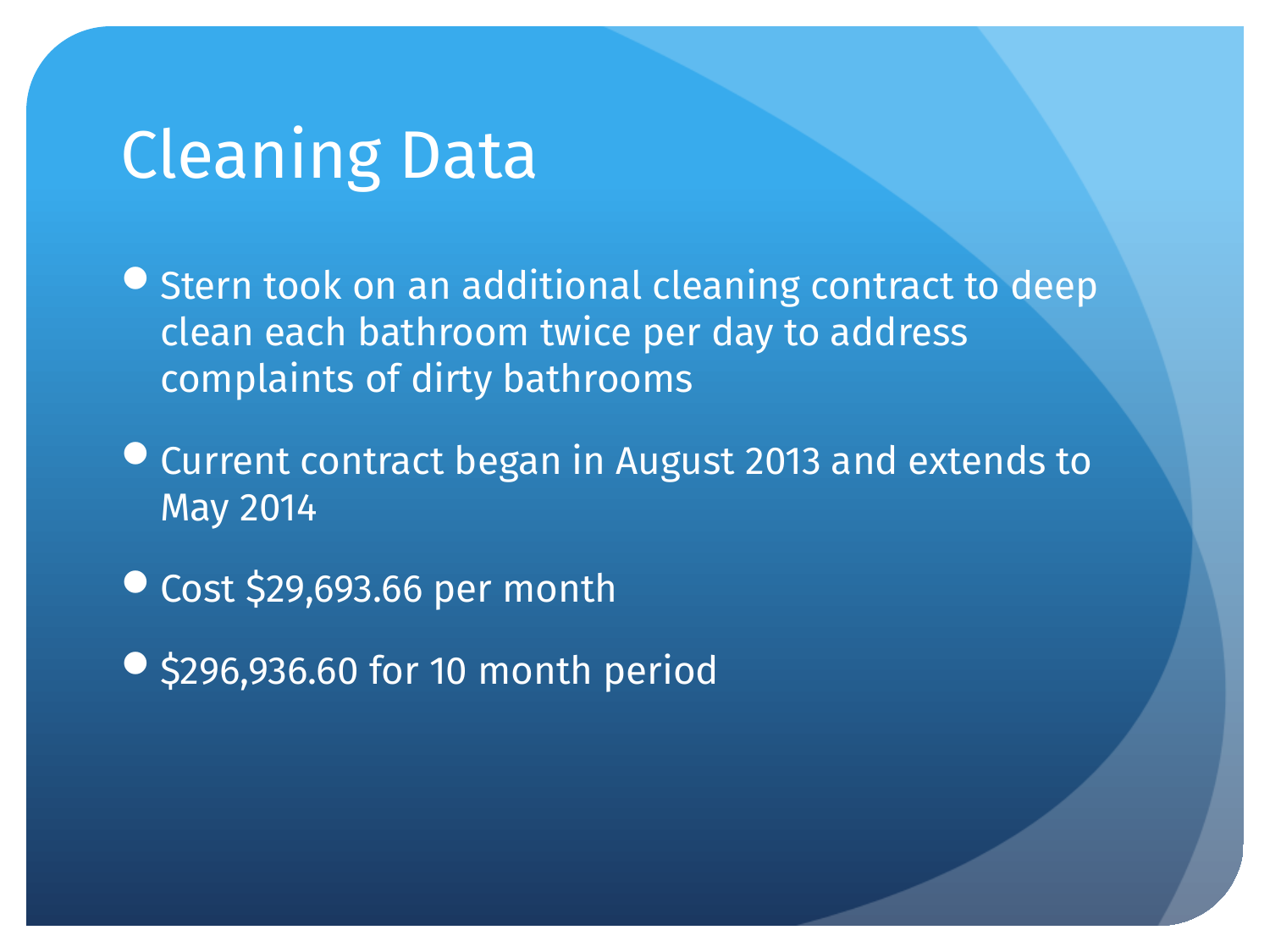

# Cleaning Data
Stern took on an additional cleaning contract to deep clean each bathroom twice per day to address complaints of dirty bathrooms
Current contract began in August 2013 and extends to May 2014
Cost $29,693.66 per month
$296,936.60 for 10 month period